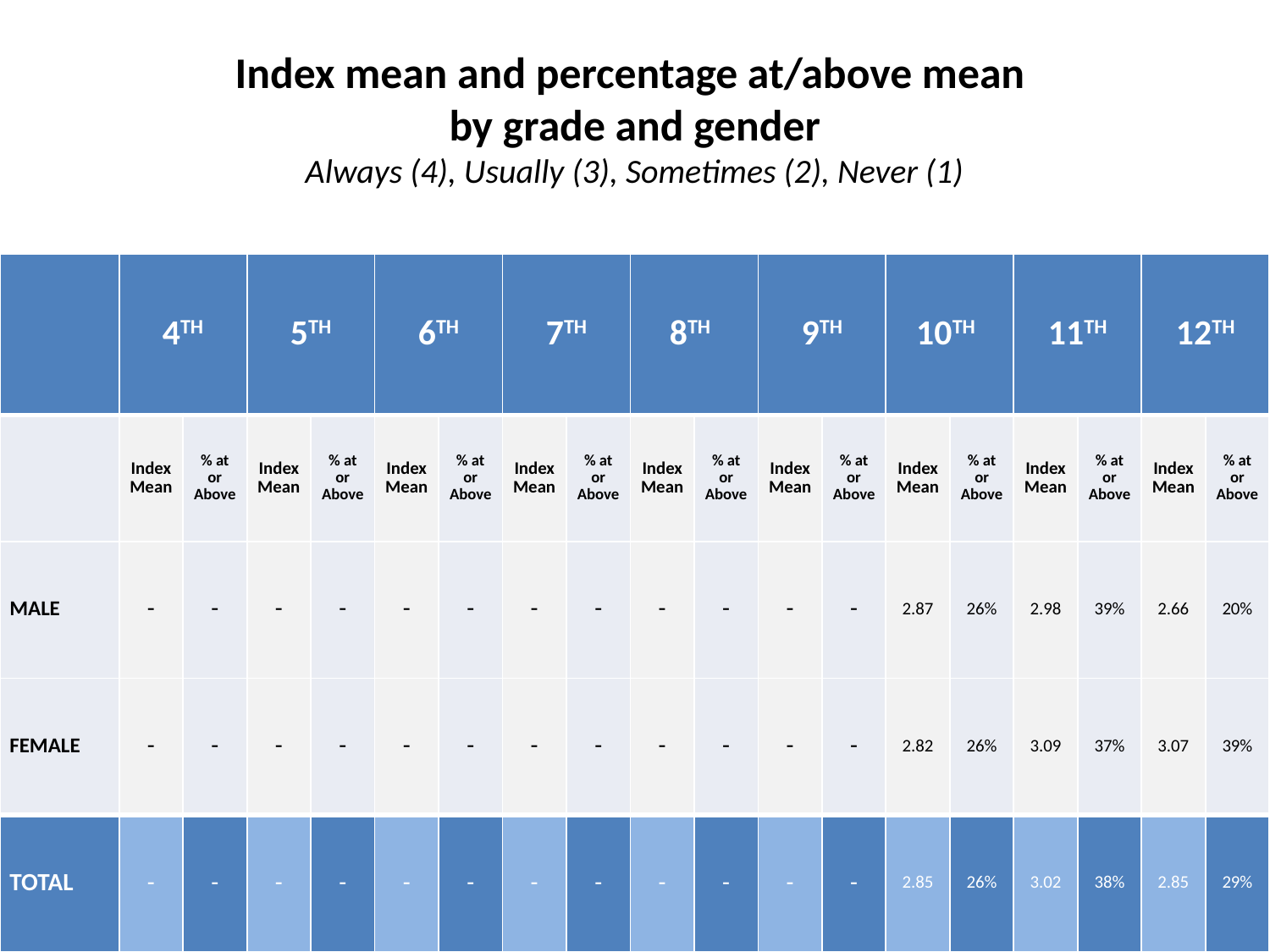

# Index mean and percentage at/above mean by grade and gender Always (4), Usually (3), Sometimes (2), Never (1)
|  | 4TH |  | 5TH |  | 6TH |  | 7TH |  | 8TH |  | 9TH |  | 10TH |  | 11TH |  | 12TH |  |
| --- | --- | --- | --- | --- | --- | --- | --- | --- | --- | --- | --- | --- | --- | --- | --- | --- | --- | --- |
|  | Index Mean | % at or Above | Index Mean | % at or Above | Index Mean | % at or Above | Index Mean | % at or Above | Index Mean | % at or Above | Index Mean | % at or Above | Index Mean | % at or Above | Index Mean | % at or Above | Index Mean | % at or Above |
| MALE | - | - | - | - | - | - | - | - | - | - | - | - | 2.87 | 26% | 2.98 | 39% | 2.66 | 20% |
| FEMALE | - | - | - | - | - | - | - | - | - | - | - | - | 2.82 | 26% | 3.09 | 37% | 3.07 | 39% |
| TOTAL | - | - | - | - | - | - | - | - | - | - | - | - | 2.85 | 26% | 3.02 | 38% | 2.85 | 29% |